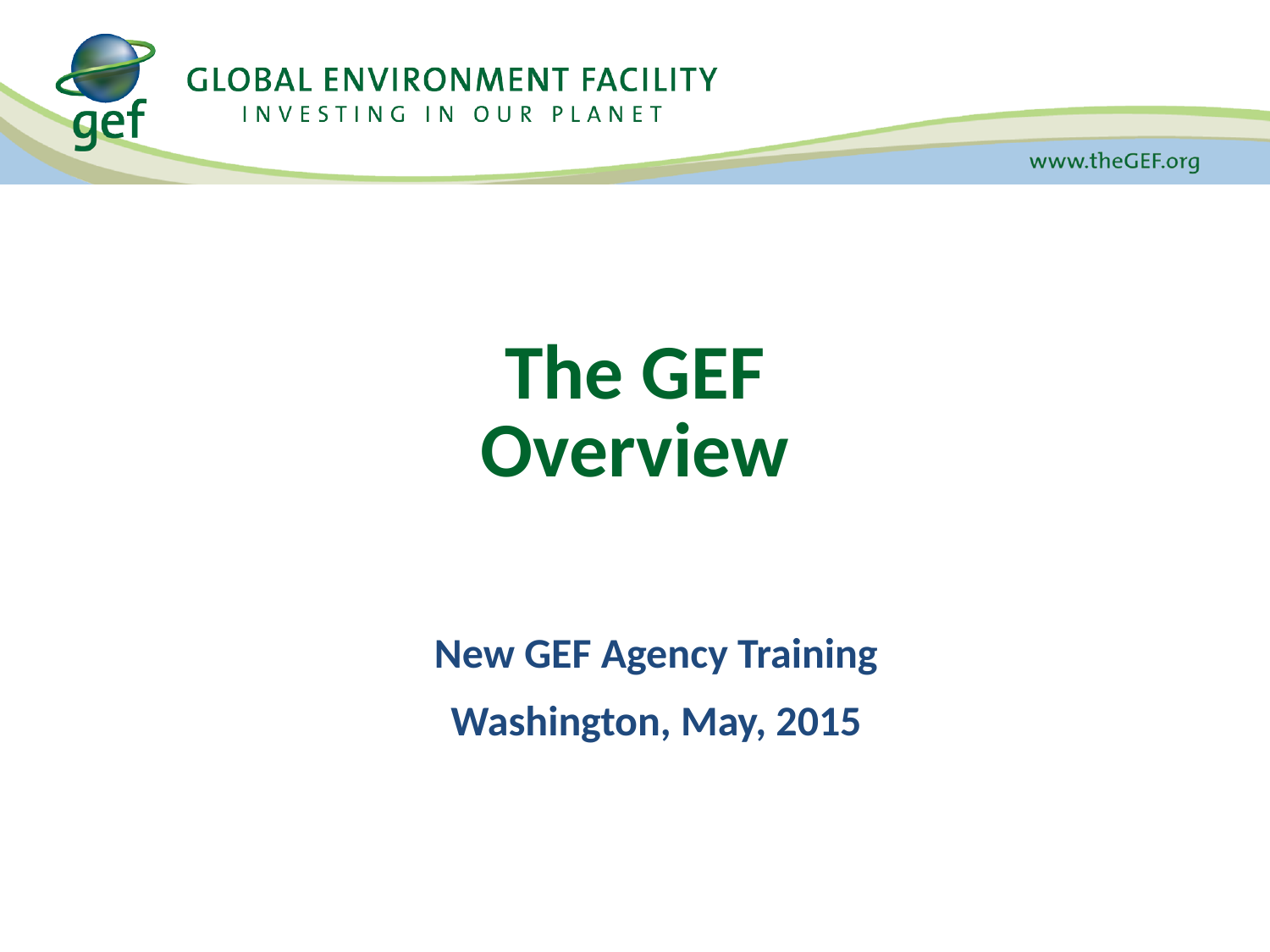

# The GEF Overview
New GEF Agency Training

Washington, May, 2015